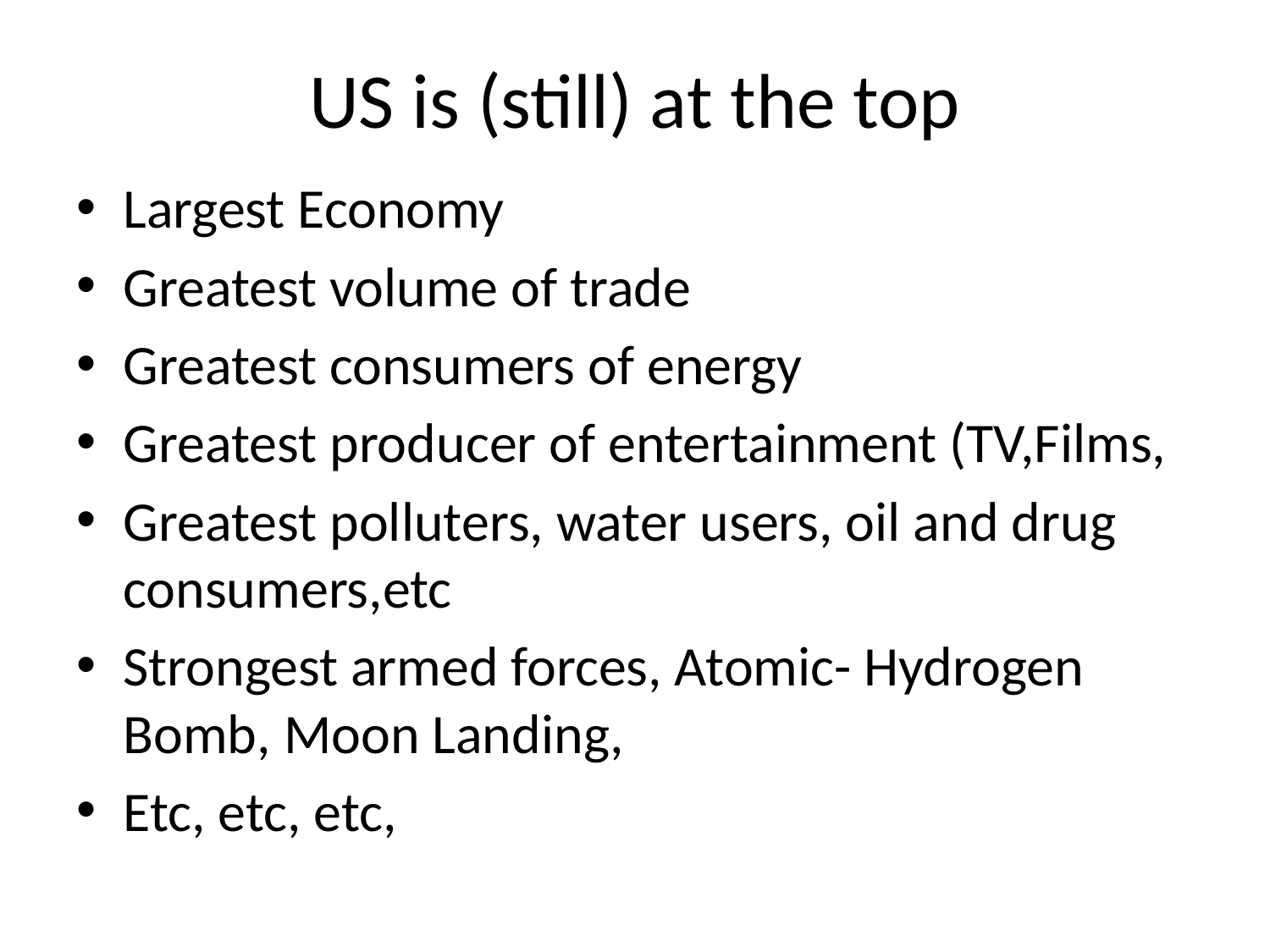

# US is (still) at the top
Largest Economy
Greatest volume of trade
Greatest consumers of energy
Greatest producer of entertainment (TV,Films,
Greatest polluters, water users, oil and drug consumers,etc
Strongest armed forces, Atomic- Hydrogen Bomb, Moon Landing,
Etc, etc, etc,